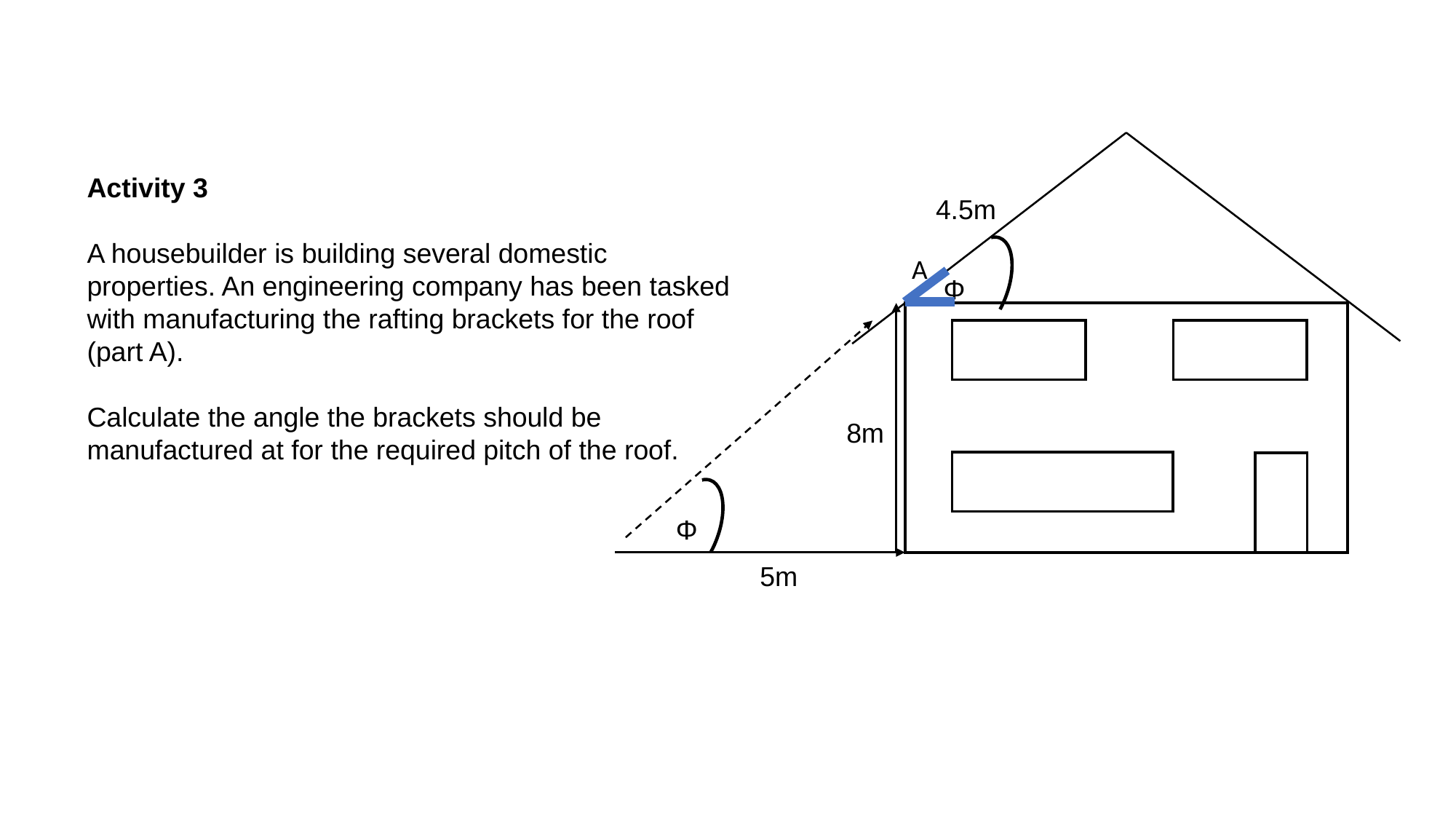

4.5m

Φ
8m

Φ
5m
Activity 3

A housebuilder is building several domestic properties. An engineering company has been tasked with manufacturing the rafting brackets for the roof (part A).

Calculate the angle the brackets should be manufactured at for the required pitch of the roof.

A